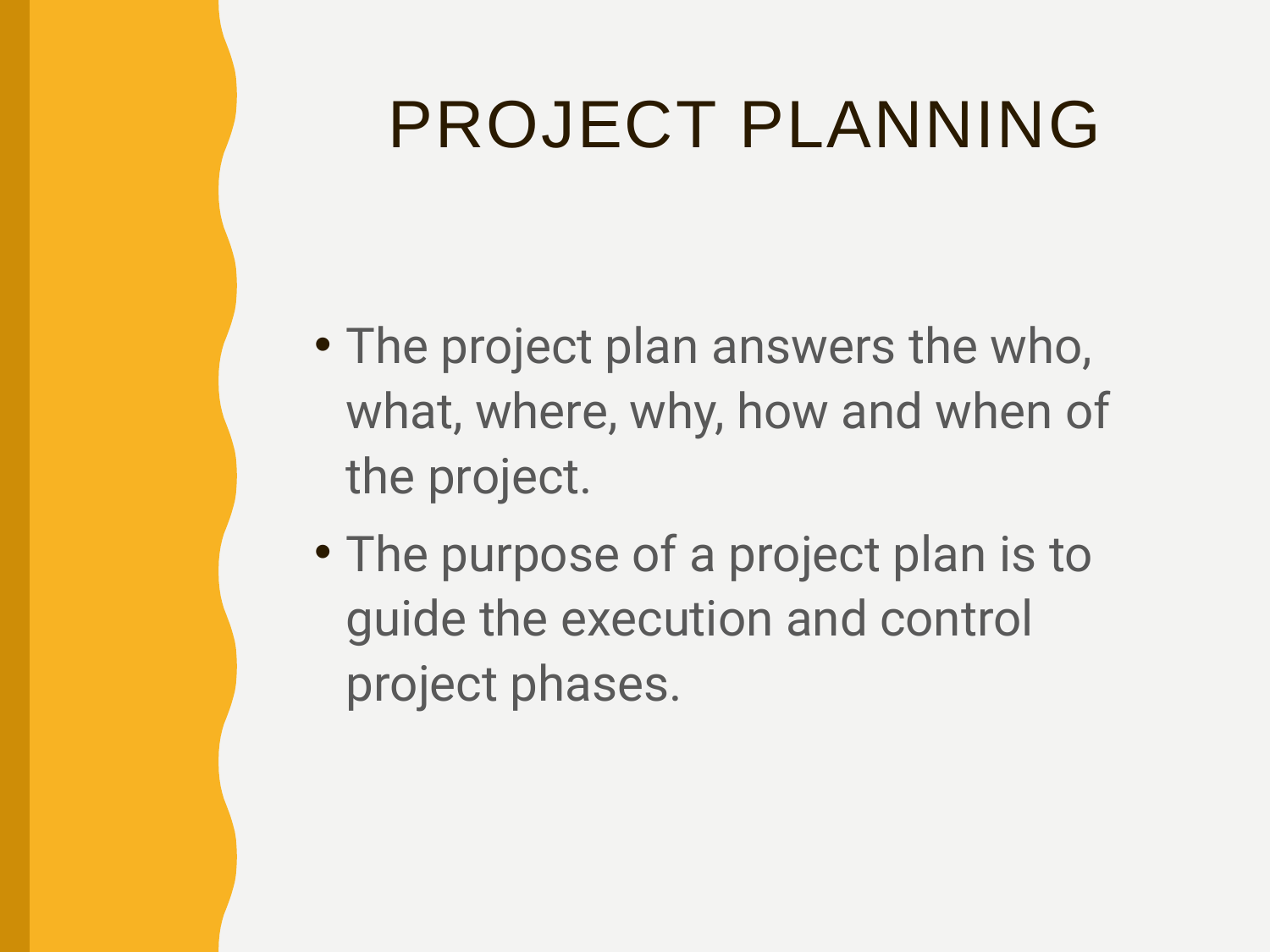

# project planning
The project plan answers the who, what, where, why, how and when of the project.
The purpose of a project plan is to guide the execution and control project phases.